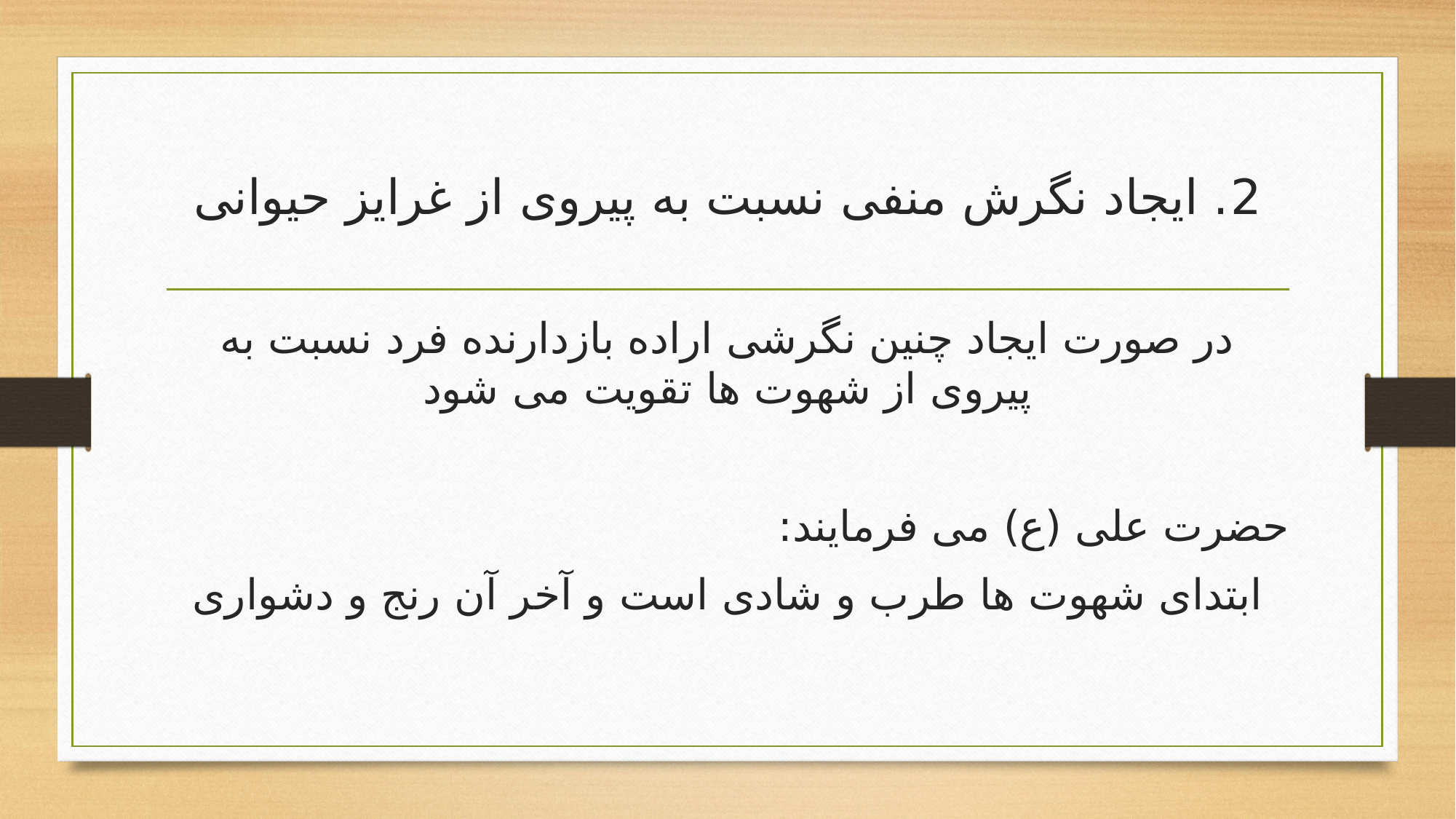

# 2. ایجاد نگرش منفی نسبت به پیروی از غرایز حیوانی
در صورت ایجاد چنین نگرشی اراده بازدارنده فرد نسبت به پیروی از شهوت ها تقویت می شود

حضرت علی (ع) می فرمایند:
ابتدای شهوت ها طرب و شادی است و آخر آن رنج و دشواری